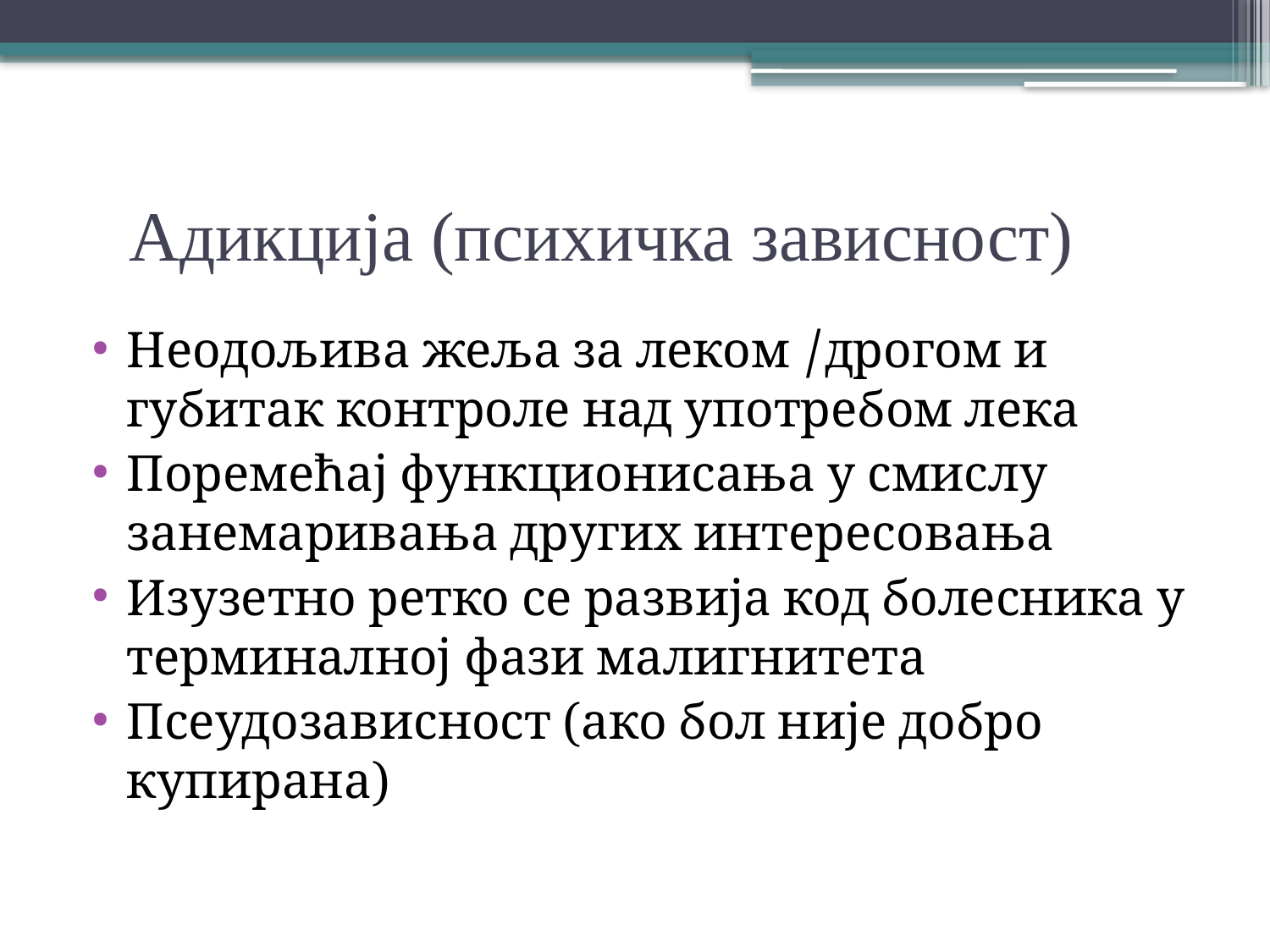

# Адикција (психичка зависност)
Неодољива жеља за леком /дрогом и губитак контроле над употребом лека
Поремећај функционисања у смислу занемаривања других интересовања
Изузетно ретко се развија код болесника у терминалној фази малигнитета
Псеудозависност (ако бол није добро купирана)